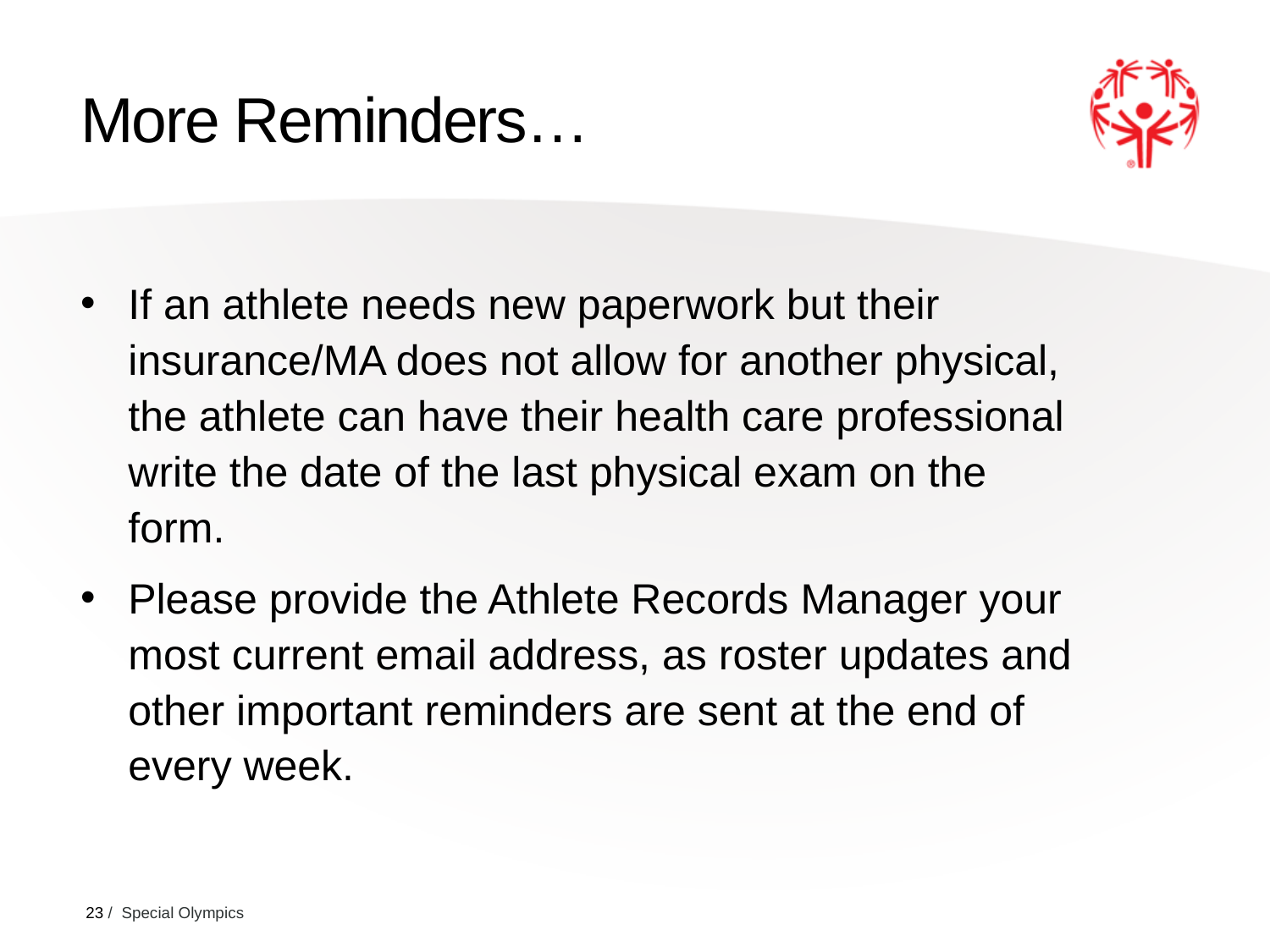

# More Reminders…
If an athlete needs new paperwork but their insurance/MA does not allow for another physical, the athlete can have their health care professional write the date of the last physical exam on the form.
Please provide the Athlete Records Manager your most current email address, as roster updates and other important reminders are sent at the end of every week.

23 /  Special Olympics